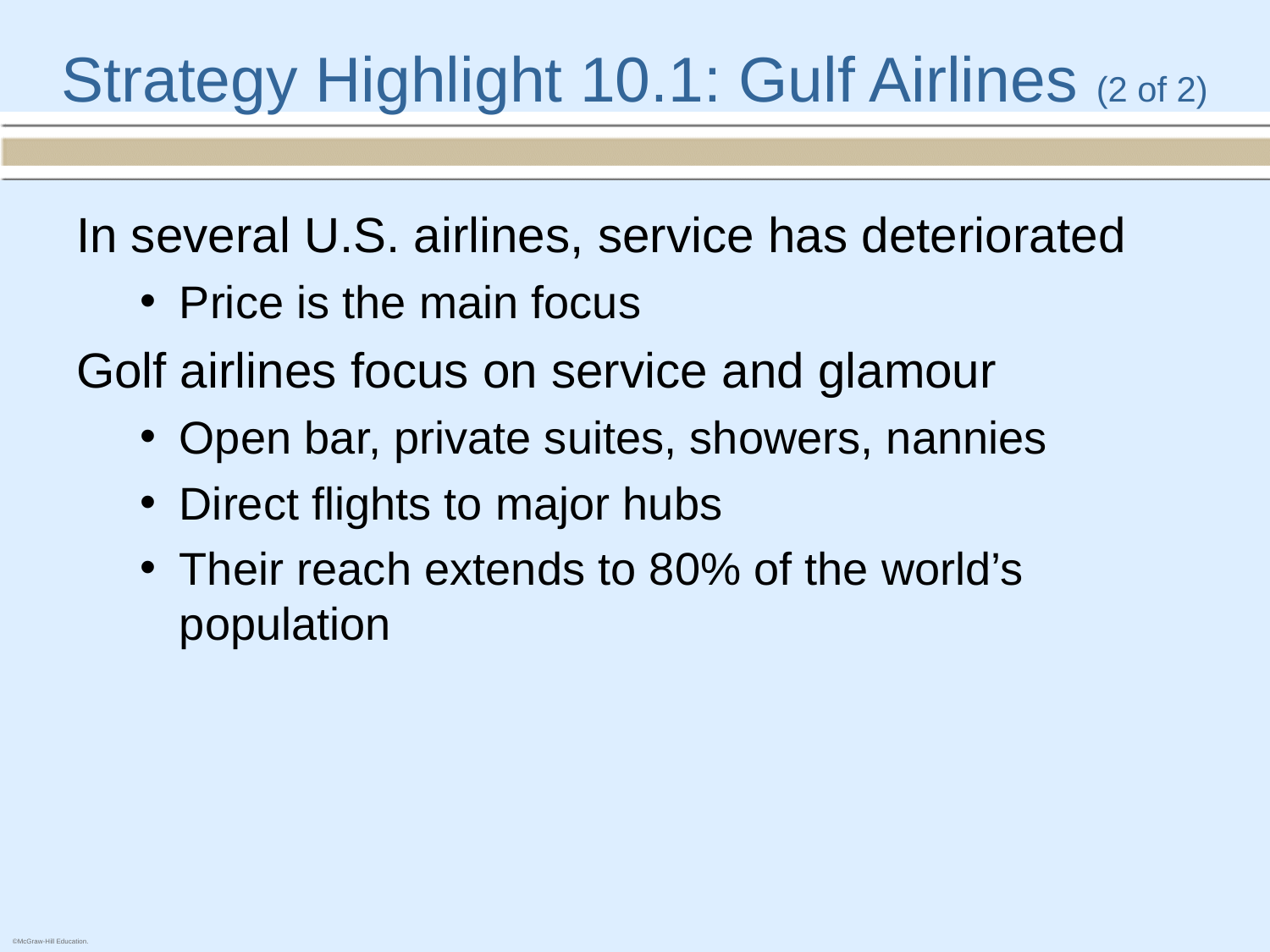

# Strategy Highlight 10.1: Gulf Airlines (2 of 2)
In several U.S. airlines, service has deteriorated
Price is the main focus
Golf airlines focus on service and glamour
Open bar, private suites, showers, nannies
Direct flights to major hubs
Their reach extends to 80% of the world’s population